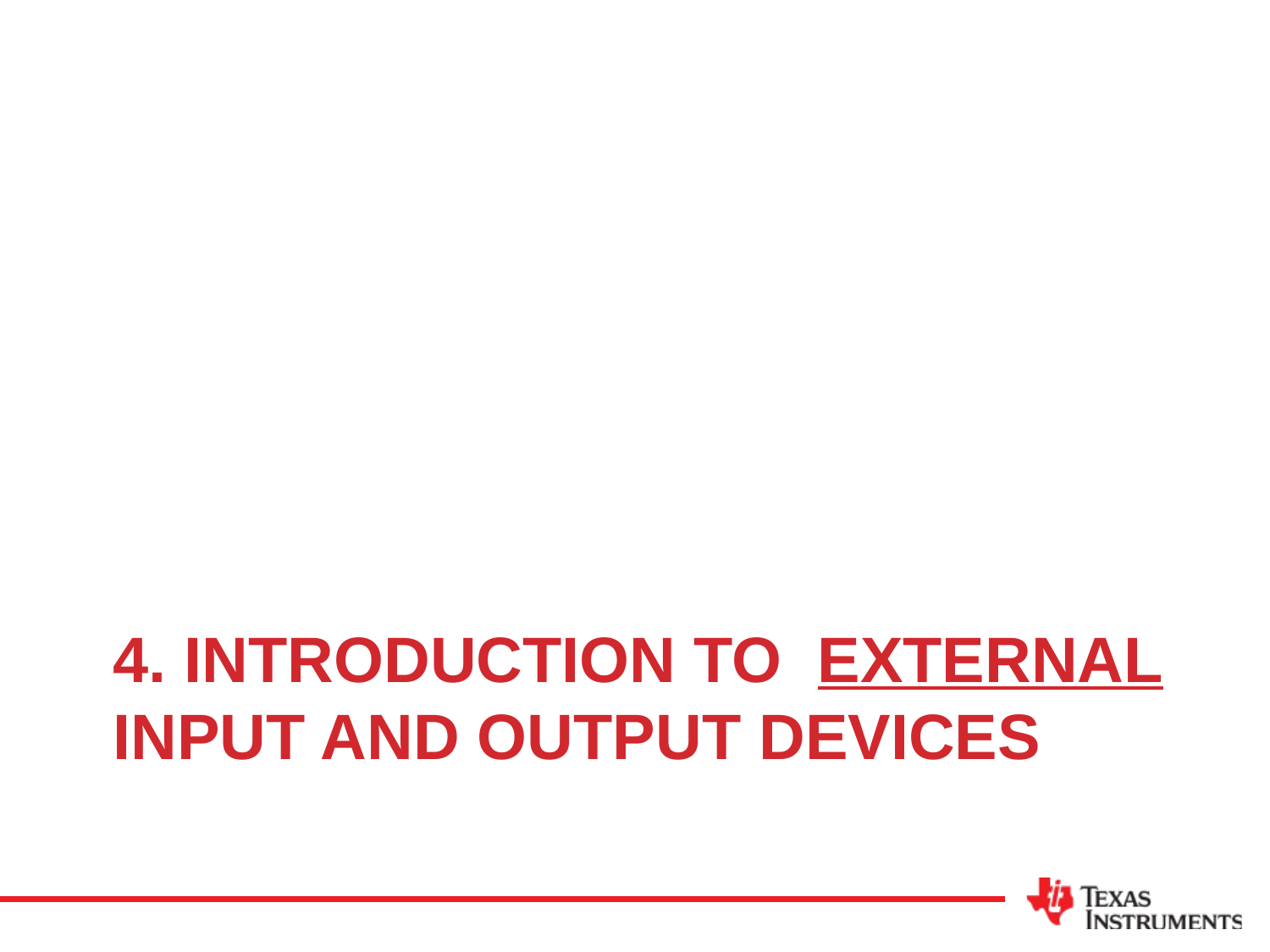

# 4. Introduction to  External Input and Output devices